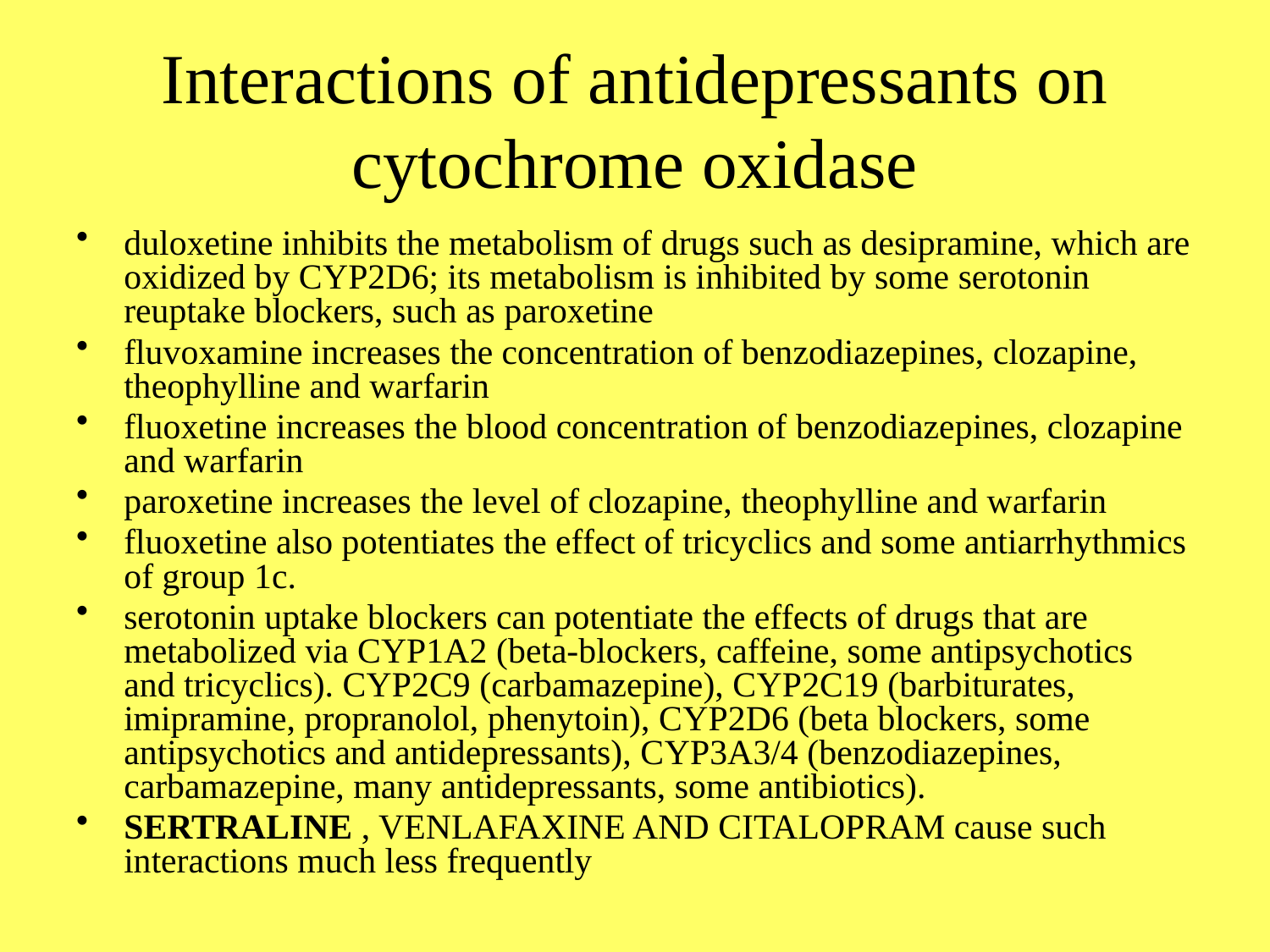

# Interactions of antidepressants on cytochrome oxidase
duloxetine inhibits the metabolism of drugs such as desipramine, which are oxidized by CYP2D6; its metabolism is inhibited by some serotonin reuptake blockers, such as paroxetine
fluvoxamine increases the concentration of benzodiazepines, clozapine, theophylline and warfarin
fluoxetine increases the blood concentration of benzodiazepines, clozapine and warfarin
paroxetine increases the level of clozapine, theophylline and warfarin
fluoxetine also potentiates the effect of tricyclics and some antiarrhythmics of group 1c.
serotonin uptake blockers can potentiate the effects of drugs that are metabolized via CYP1A2 (beta-blockers, caffeine, some antipsychotics and tricyclics). CYP2C9 (carbamazepine), CYP2C19 (barbiturates, imipramine, propranolol, phenytoin), CYP2D6 (beta blockers, some antipsychotics and antidepressants), CYP3A3/4 (benzodiazepines, carbamazepine, many antidepressants, some antibiotics).
SERTRALINE , VENLAFAXINE AND CITALOPRAM cause such interactions much less frequently